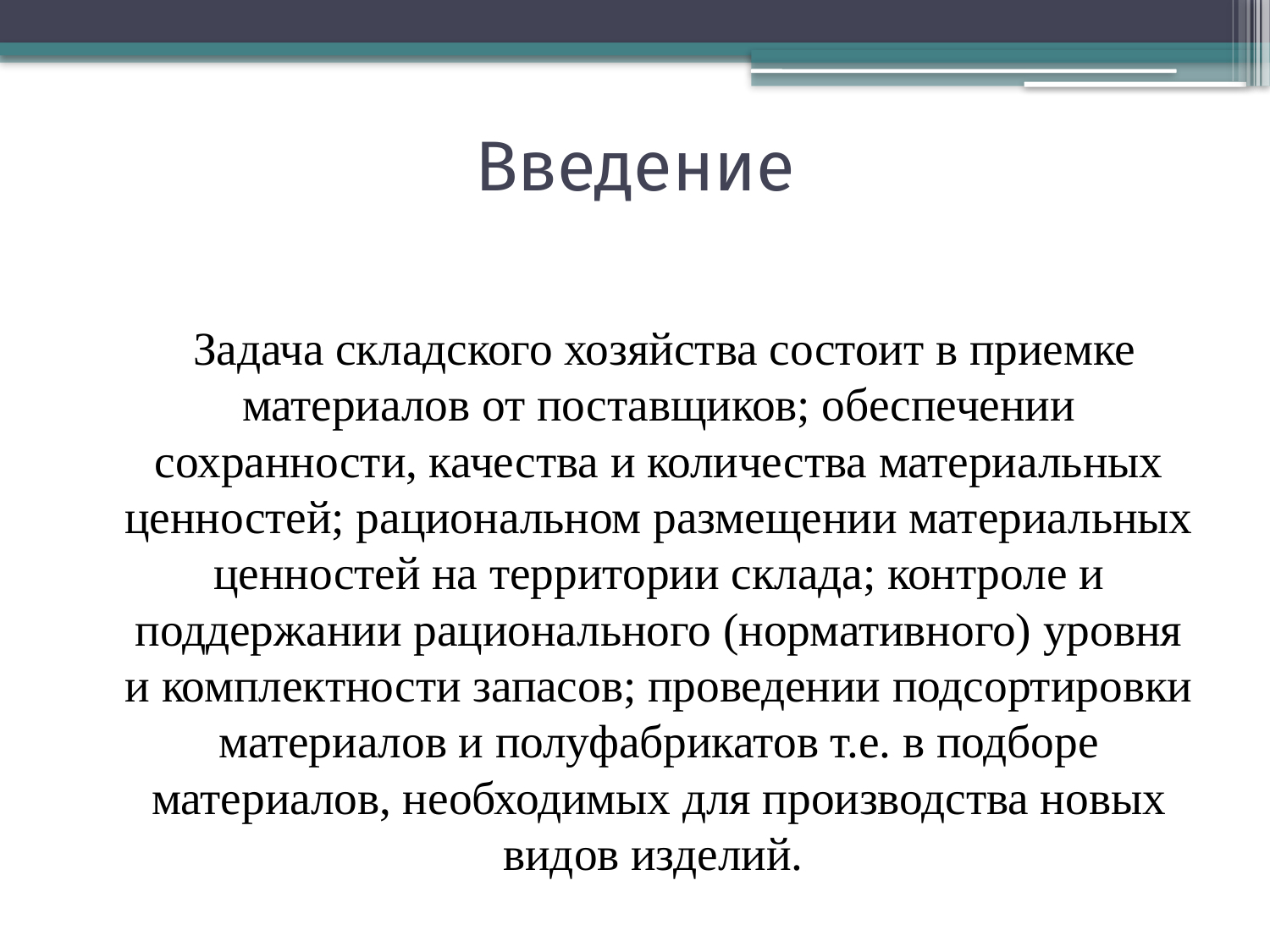

# Введение
    Задача складского хозяйства состоит в приемке материалов от поставщиков; обеспечении сохранности, качества и количества материальных ценностей; рациональном размещении материальных ценностей на территории склада; контроле и поддержании рационального (нормативного) уровня и комплектности запасов; проведении подсортировки материалов и полуфабрикатов т.е. в подборе материалов, необходимых для производства новых видов изделий.